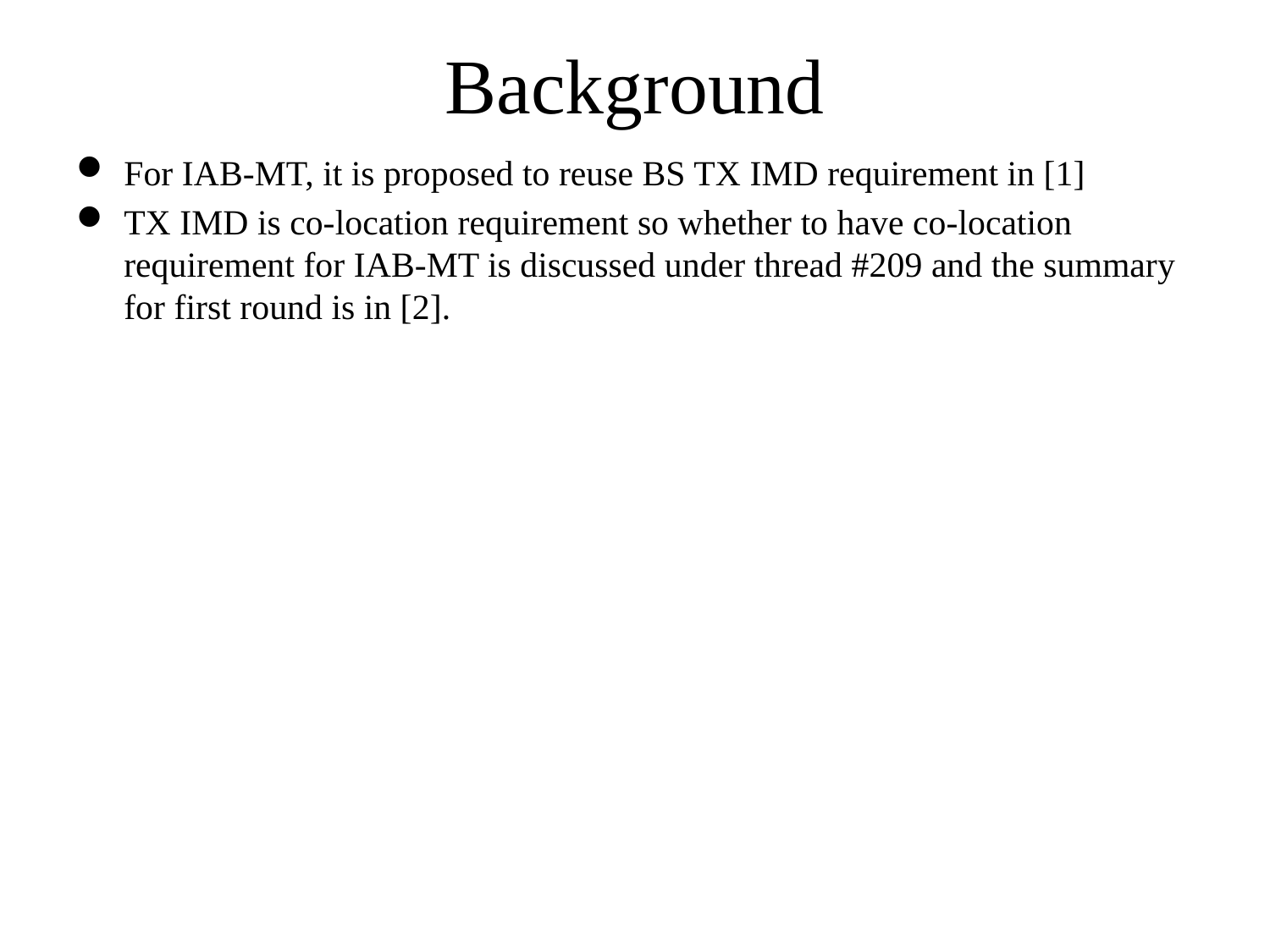

# Background
For IAB-MT, it is proposed to reuse BS TX IMD requirement in [1]
TX IMD is co-location requirement so whether to have co-location requirement for IAB-MT is discussed under thread #209 and the summary for first round is in [2].